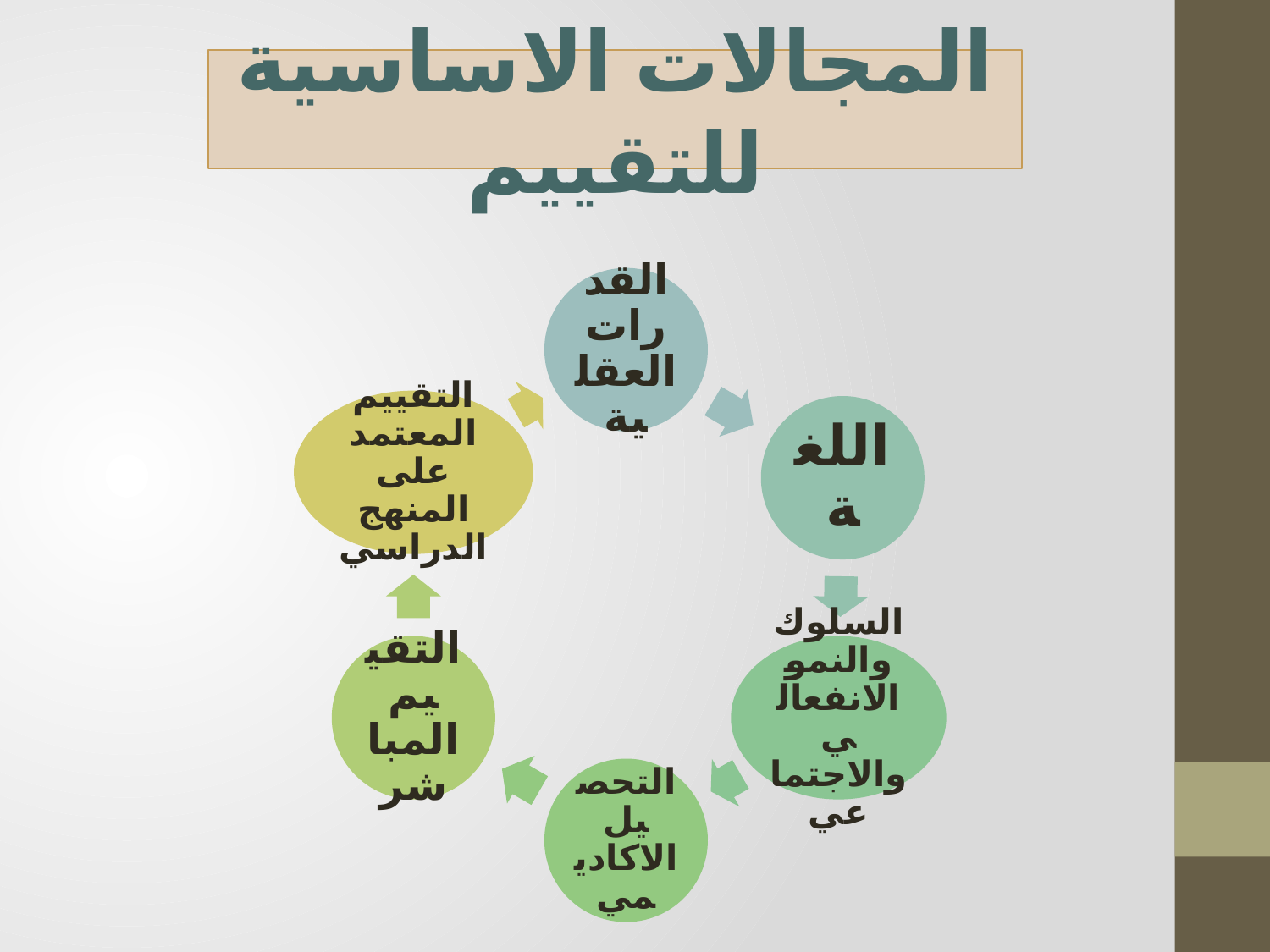

المجالات الاساسية للتقييم
القدرات العقلية

اللغة

السلوك والنمو الانفعالي والاجتماعي

التحصيل الاكاديمي

التقييم المباشر

التقييم المعتمد على المنهج الدراسي